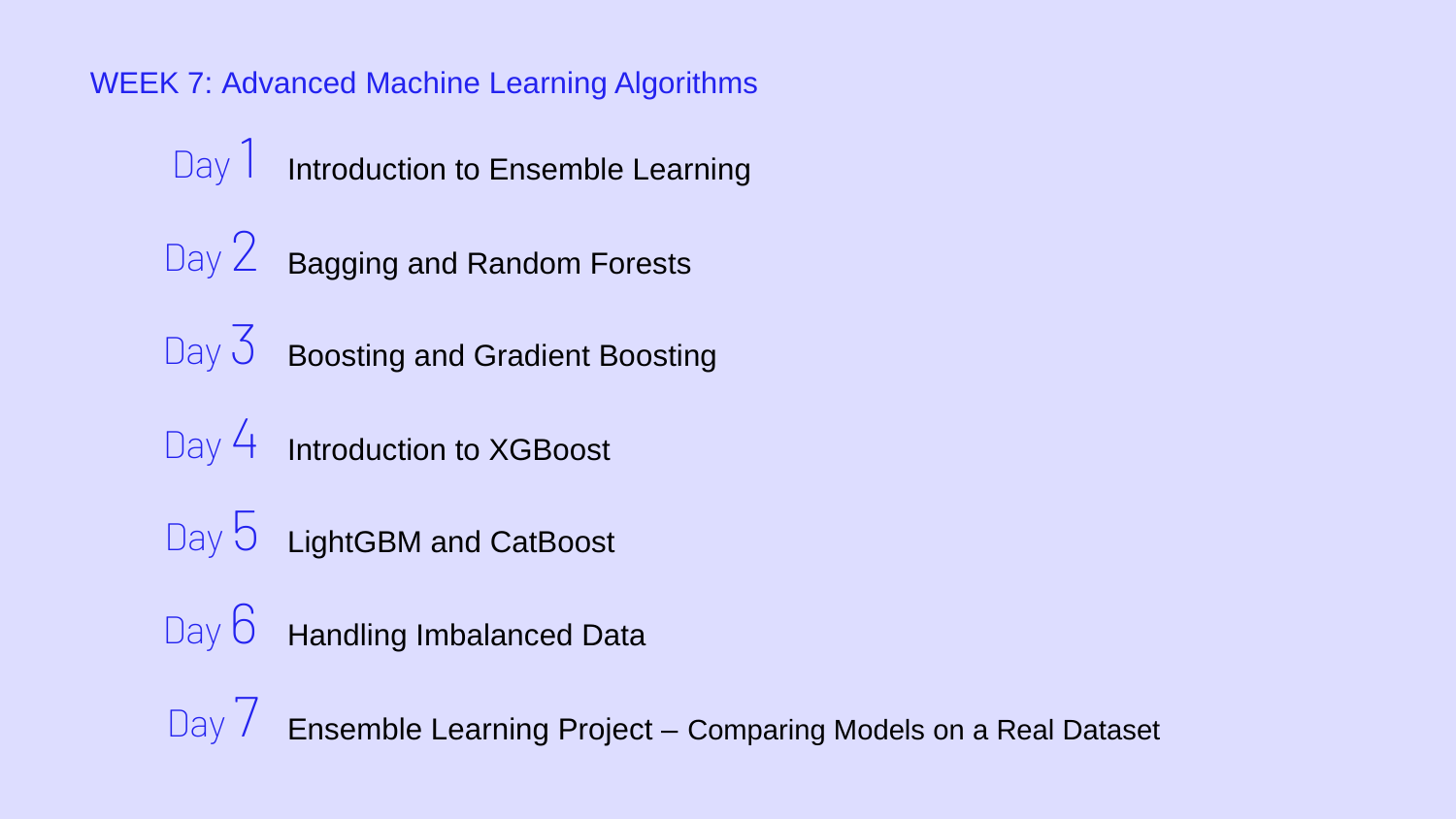

WEEK 7: Advanced Machine Learning Algorithms
Day 1
Introduction to Ensemble Learning
Day 2
Bagging and Random Forests
Day 3
Boosting and Gradient Boosting
Day 4
Introduction to XGBoost
Day 5
LightGBM and CatBoost
Day 6
Handling Imbalanced Data
Day 7
Ensemble Learning Project – Comparing Models on a Real Dataset